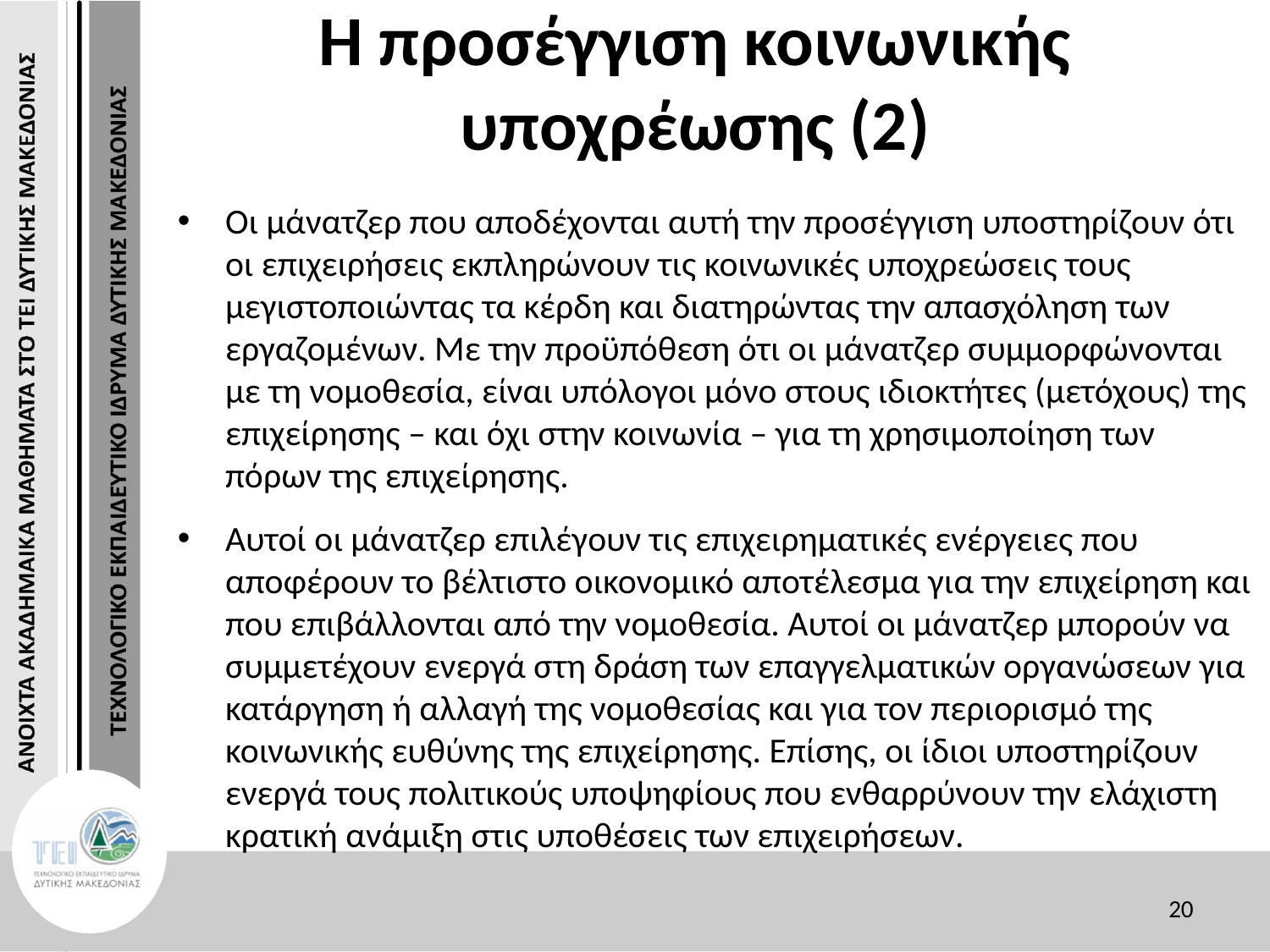

# Η προσέγγιση κοινωνικής υποχρέωσης (2)
Οι μάνατζερ που αποδέχονται αυτή την προσέγγιση υποστηρίζουν ότι οι επιχειρήσεις εκπληρώνουν τις κοινωνικές υποχρεώσεις τους μεγιστοποιώντας τα κέρδη και διατηρώντας την απασχόληση των εργαζομένων. Με την προϋπόθεση ότι οι μάνατζερ συμμορφώνονται με τη νομοθεσία, είναι υπόλογοι μόνο στους ιδιοκτήτες (μετόχους) της επιχείρησης – και όχι στην κοινωνία – για τη χρησιμοποίηση των πόρων της επιχείρησης.
Αυτοί οι μάνατζερ επιλέγουν τις επιχειρηματικές ενέργειες που αποφέρουν το βέλτιστο οικονομικό αποτέλεσμα για την επιχείρηση και που επιβάλλονται από την νομοθεσία. Αυτοί οι μάνατζερ μπορούν να συμμετέχουν ενεργά στη δράση των επαγγελματικών οργανώσεων για κατάργηση ή αλλαγή της νομοθεσίας και για τον περιορισμό της κοινωνικής ευθύνης της επιχείρησης. Επίσης, οι ίδιοι υποστηρίζουν ενεργά τους πολιτικούς υποψηφίους που ενθαρρύνουν την ελάχιστη κρατική ανάμιξη στις υποθέσεις των επιχειρήσεων.
20